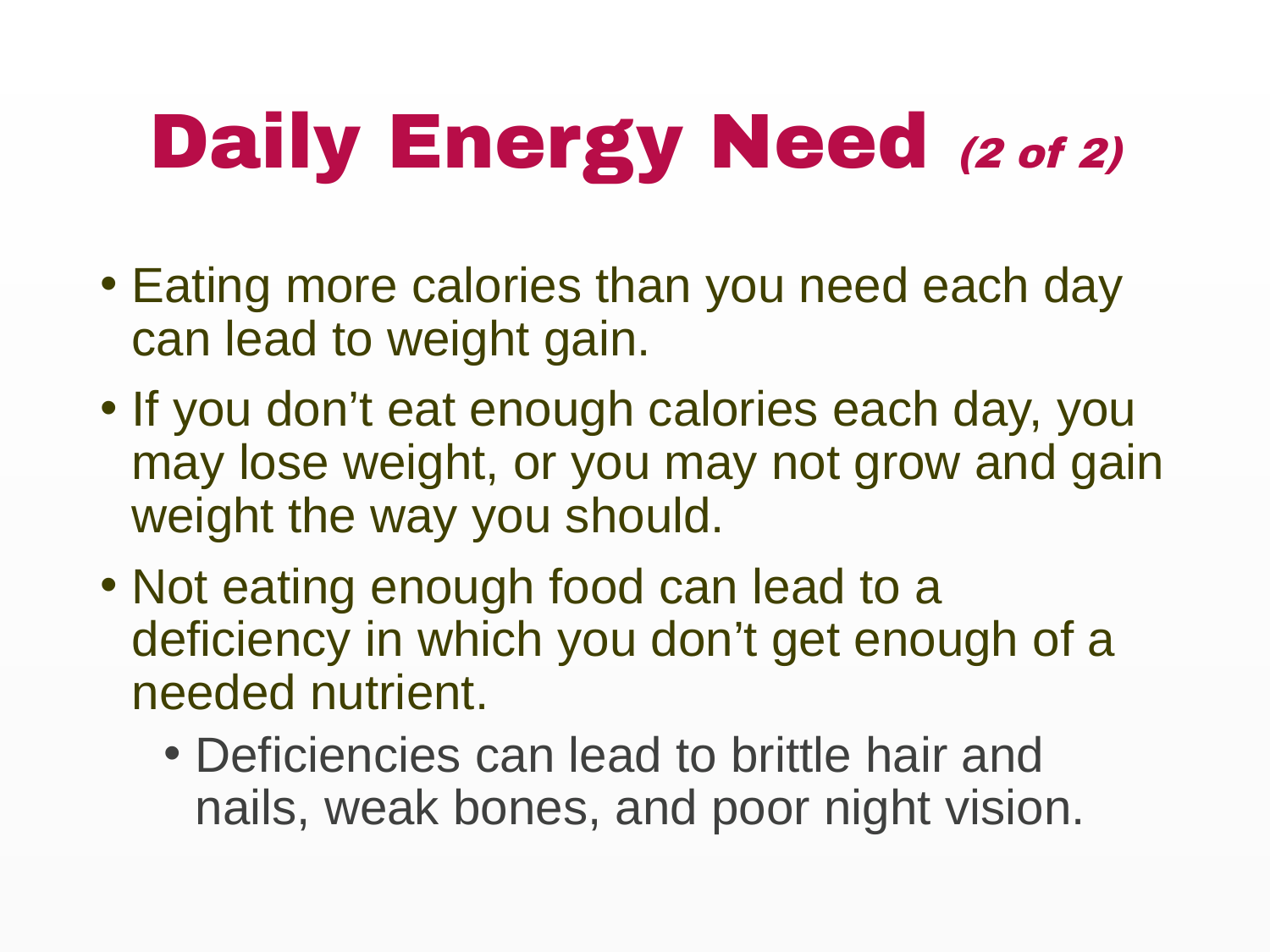

# Daily Energy Need (2 of 2)
Eating more calories than you need each day can lead to weight gain.
If you don’t eat enough calories each day, you may lose weight, or you may not grow and gain weight the way you should.
Not eating enough food can lead to a deficiency in which you don’t get enough of a needed nutrient.
Deficiencies can lead to brittle hair and nails, weak bones, and poor night vision.